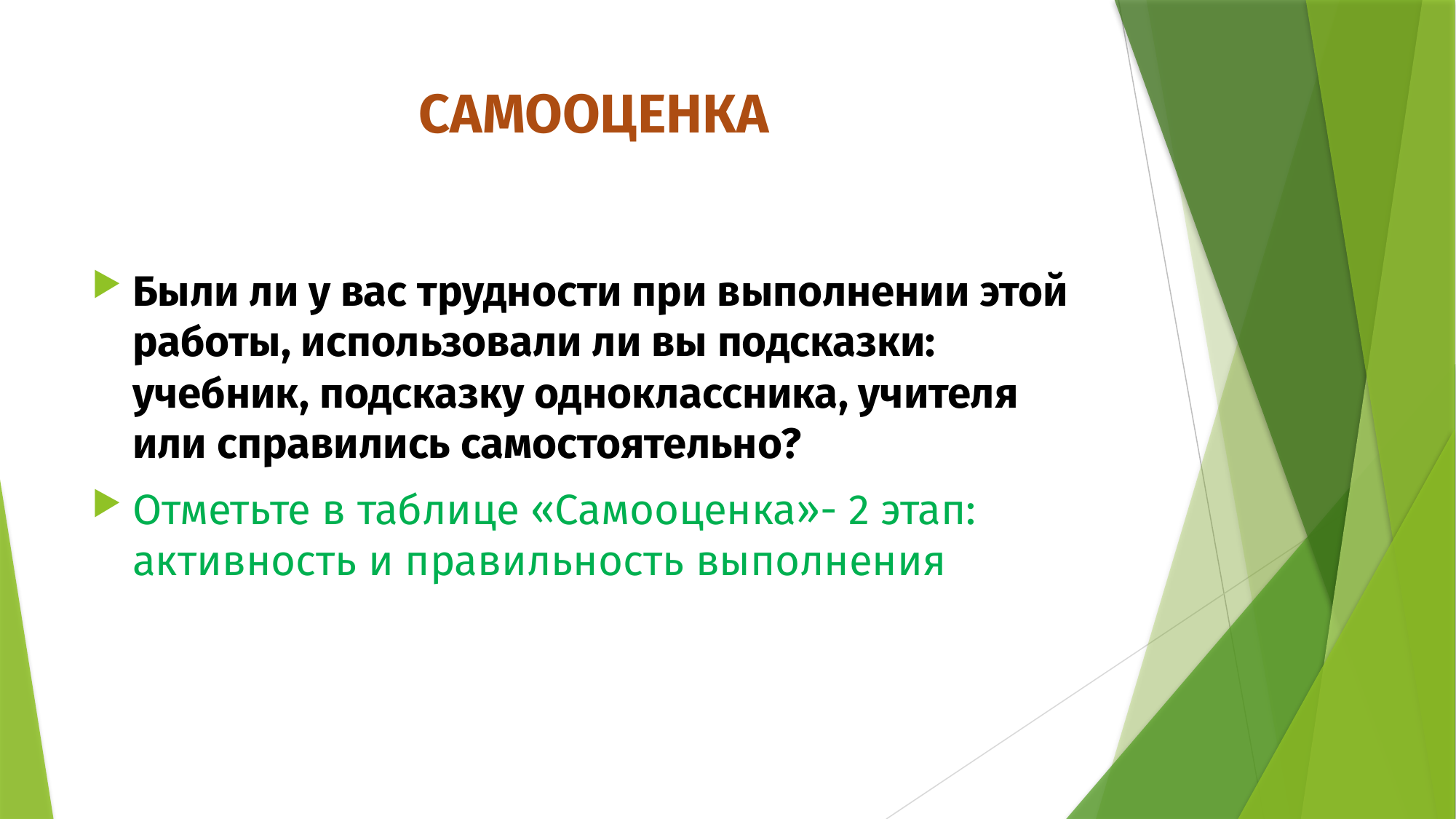

# САМООЦЕНКА
Были ли у вас трудности при выполнении этой работы, использовали ли вы подсказки: учебник, подсказку одноклассника, учителя или справились самостоятельно?
Отметьте в таблице «Самооценка»- 2 этап: активность и правильность выполнения